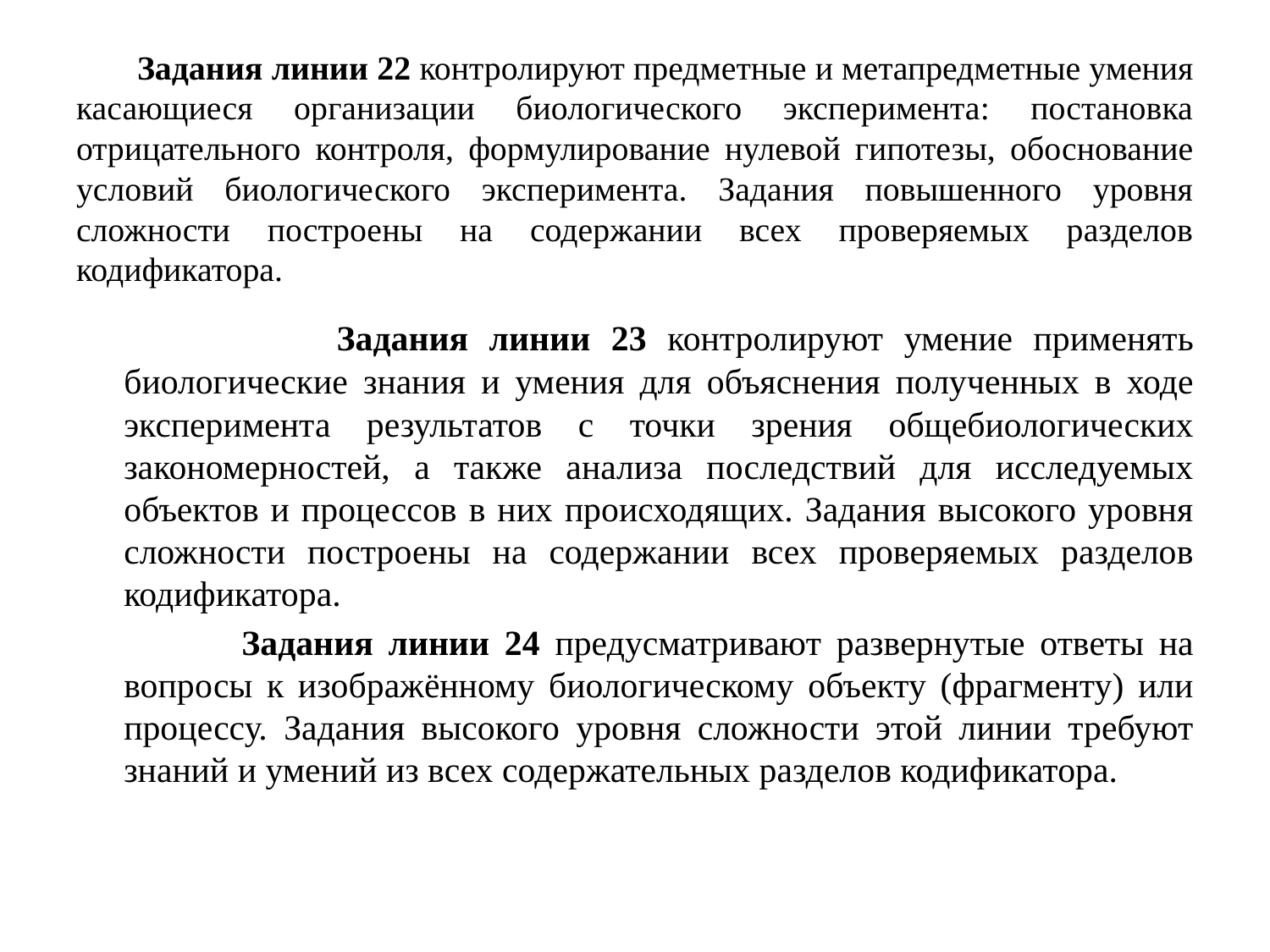

# Задания линии 22 контролируют предметные и метапредметные умения касающиеся организации биологического эксперимента: постановка отрицательного контроля, формулирование нулевой гипотезы, обоснование условий биологического эксперимента. Задания повышенного уровня сложности построены на содержании всех проверяемых разделов кодификатора.
            Задания линии 23 контролируют умение применять биологические знания и умения для объяснения полученных в ходе эксперимента результатов с точки зрения общебиологических закономерностей, а также анализа последствий для исследуемых объектов и процессов в них происходящих. Задания высокого уровня сложности построены на содержании всех проверяемых разделов кодификатора.
           Задания линии 24 предусматривают развернутые ответы на вопросы к изображённому биологическому объекту (фрагменту) или процессу. Задания высокого уровня сложности этой линии требуют знаний и умений из всех содержательных разделов кодификатора.